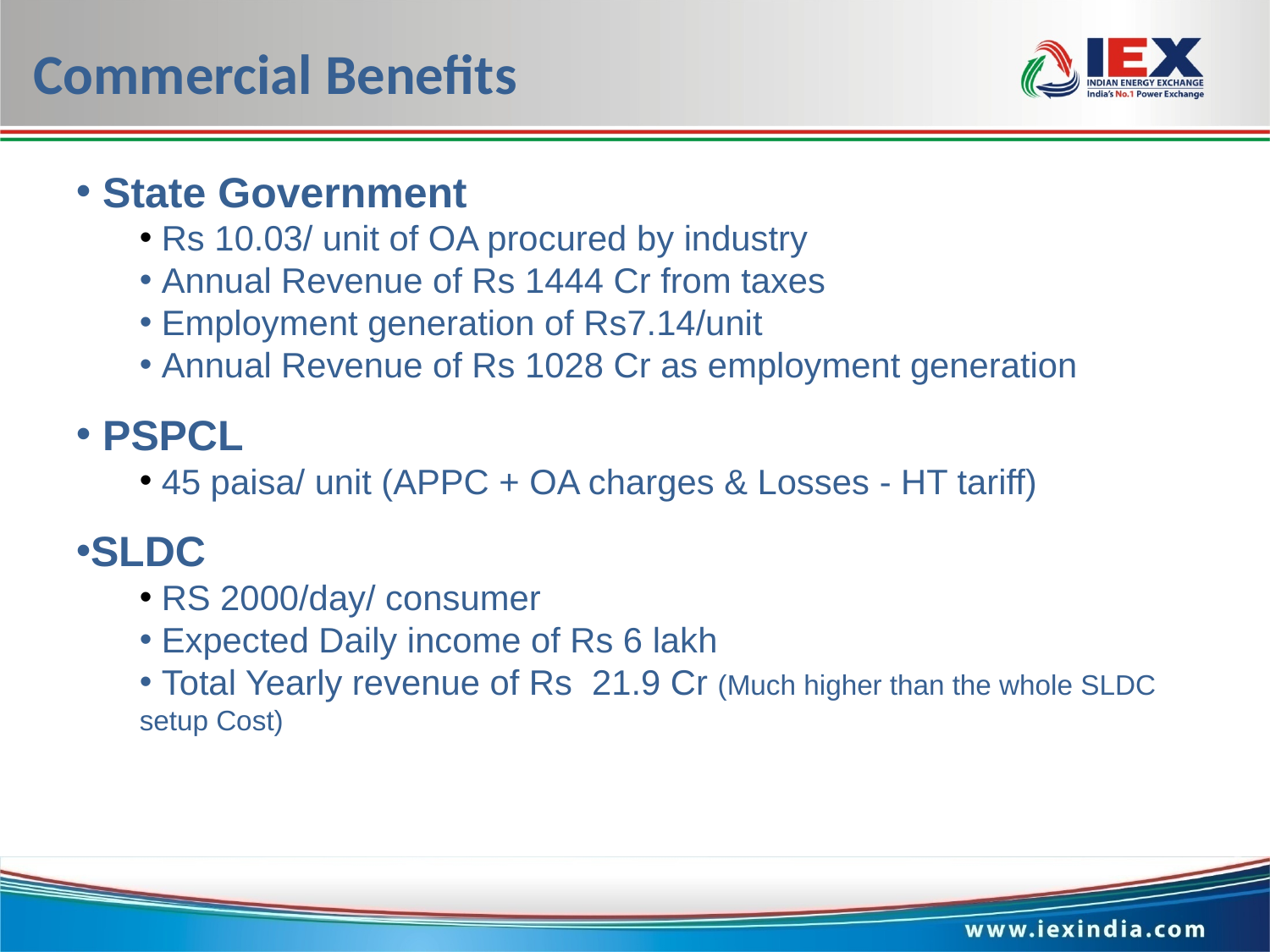

Commercial Benefits
 State Government
 Rs 10.03/ unit of OA procured by industry
 Annual Revenue of Rs 1444 Cr from taxes
 Employment generation of Rs7.14/unit
 Annual Revenue of Rs 1028 Cr as employment generation

 PSPCL
 45 paisa/ unit (APPC + OA charges & Losses - HT tariff)

SLDC
 RS 2000/day/ consumer
 Expected Daily income of Rs 6 lakh
 Total Yearly revenue of Rs  21.9 Cr (Much higher than the whole SLDC setup Cost)